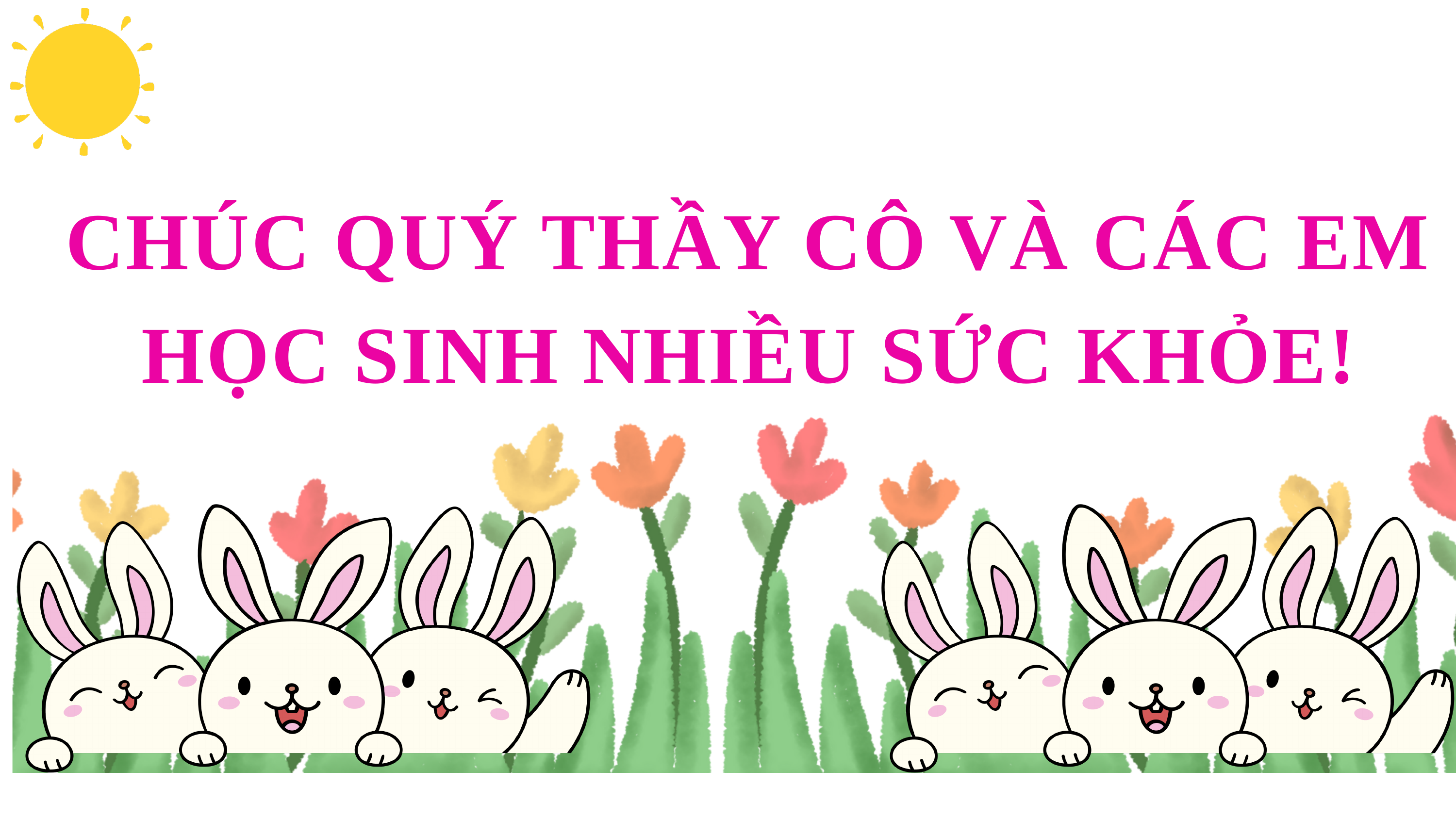

CHÚC QUÝ THẦY CÔ VÀ CÁC EM HỌC SINH NHIỀU SỨC KHỎE!